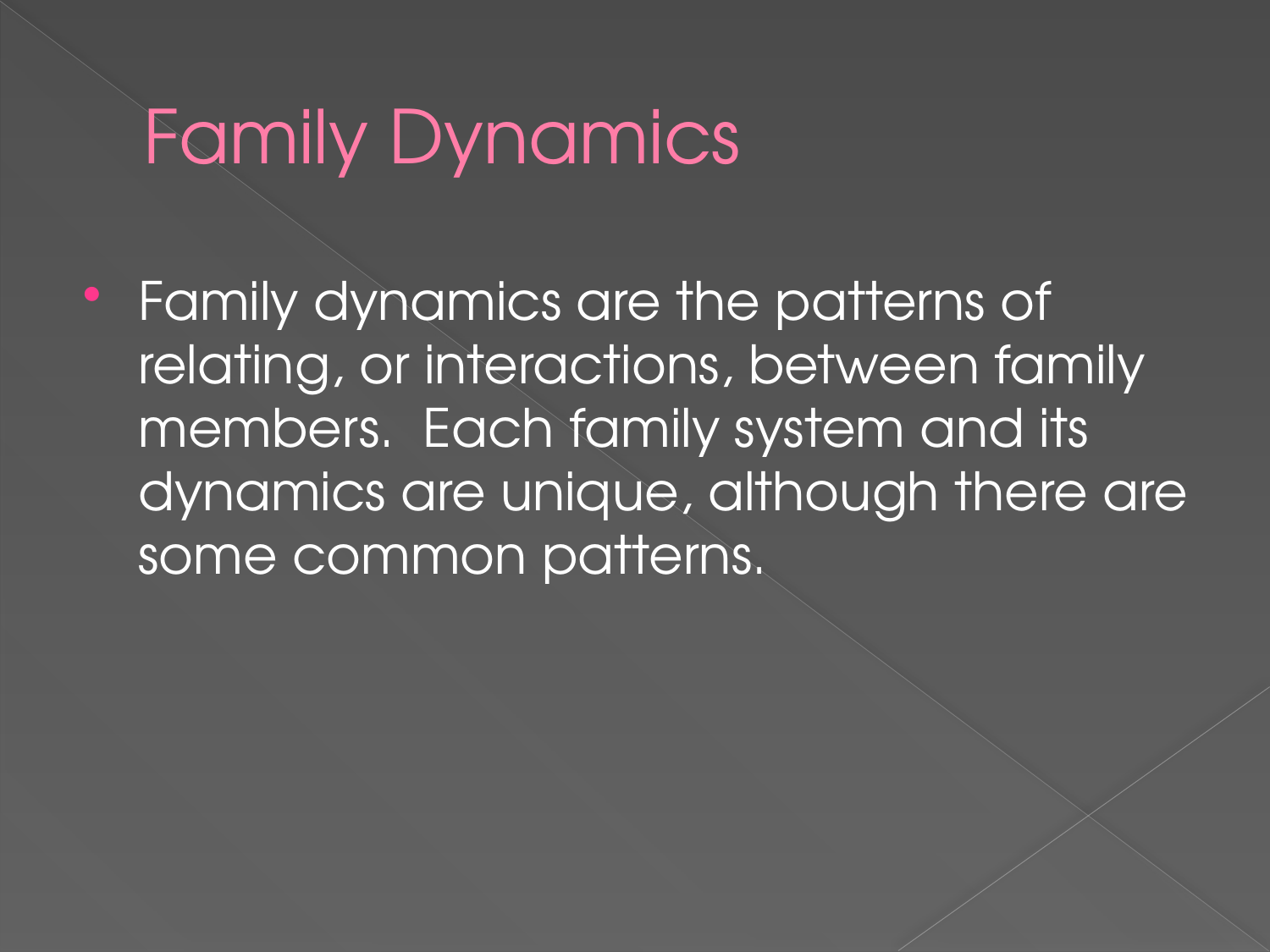

# Family Dynamics
Family dynamics are the patterns of relating, or interactions, between family members.  Each family system and its dynamics are unique, although there are some common patterns.